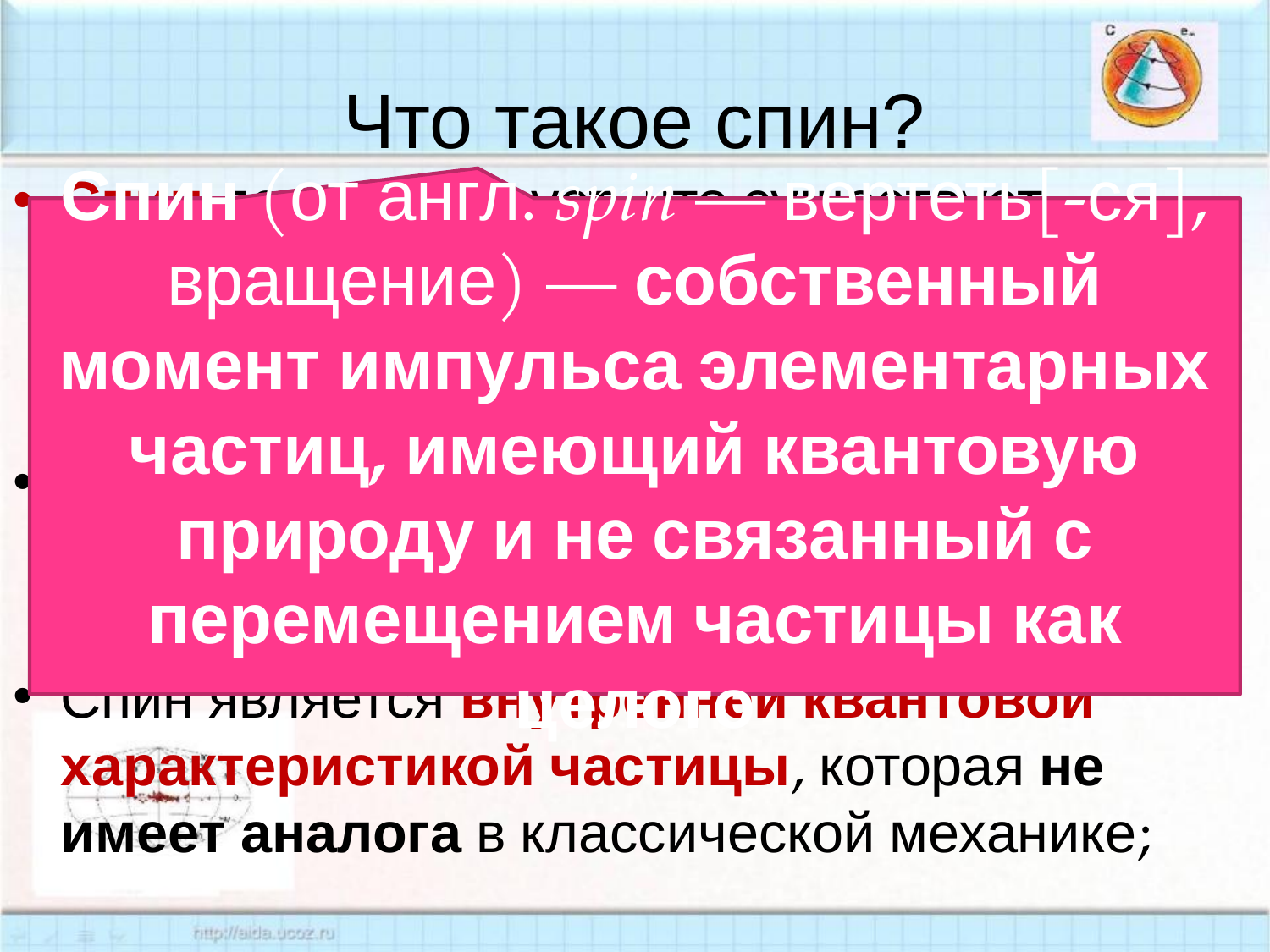

# Что такое спин?
Спин демонстрирует, что существует пространство состояний, никак не связанное с перемещением частицы в обычном пространстве;
Спин (от англ. to spin – крутиться) часто сравнивают с угловым моментом «быстро вращающегося волчка» - это неверно!
Спин является внутренней квантовой характеристикой частицы, которая не имеет аналога в классической механике;

Спин (от англ. spin — вертеть[-ся], вращение) — собственный момент импульса элементарных частиц, имеющий квантовую природу и не связанный с перемещением частицы как целого